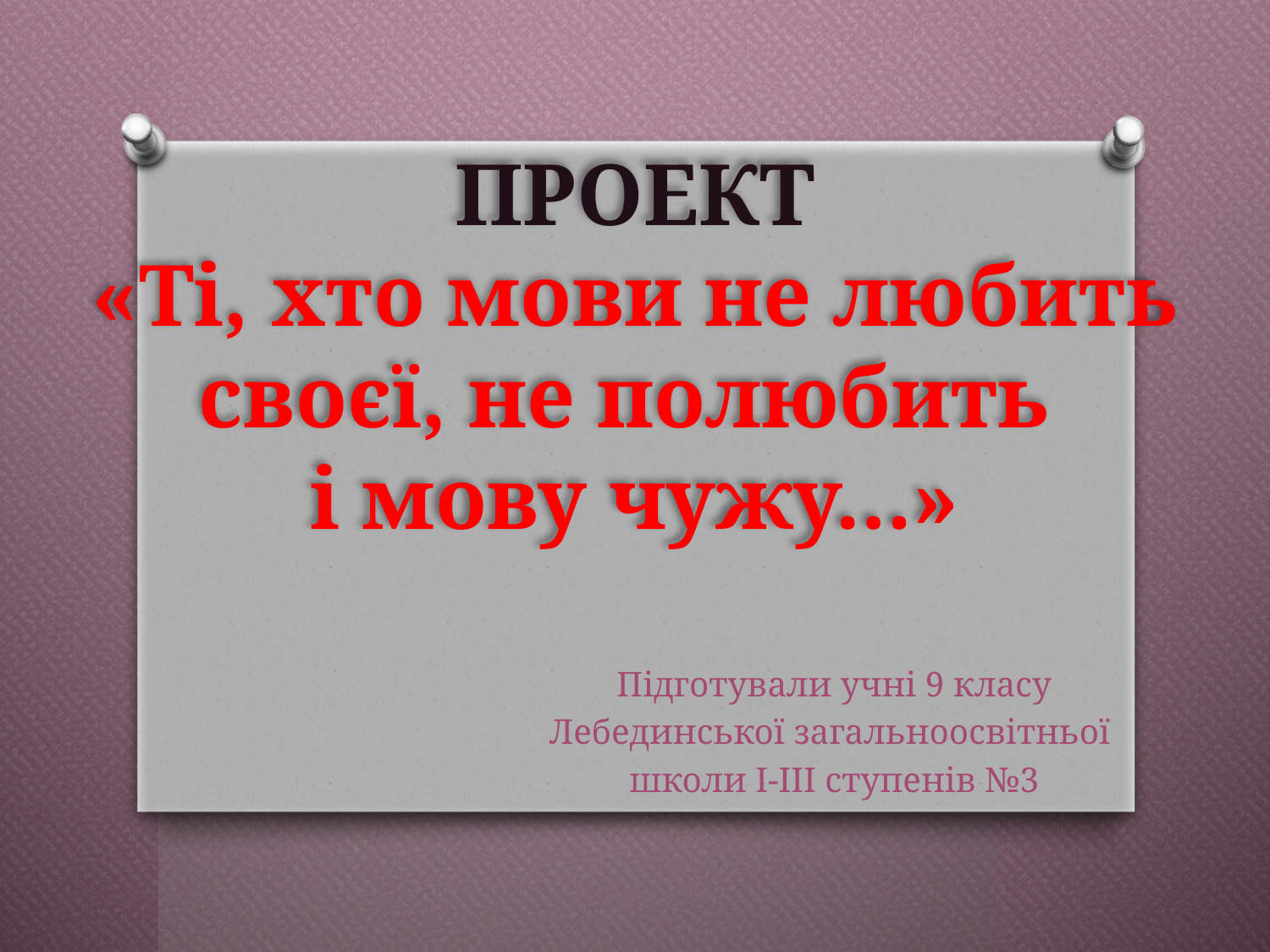

# ПРОЕКТ «Ті, хто мови не любить своєї, не полюбить і мову чужу…»
Підготували учні 9 класу
Лебединської загальноосвітньої
школи І-ІІІ ступенів №3